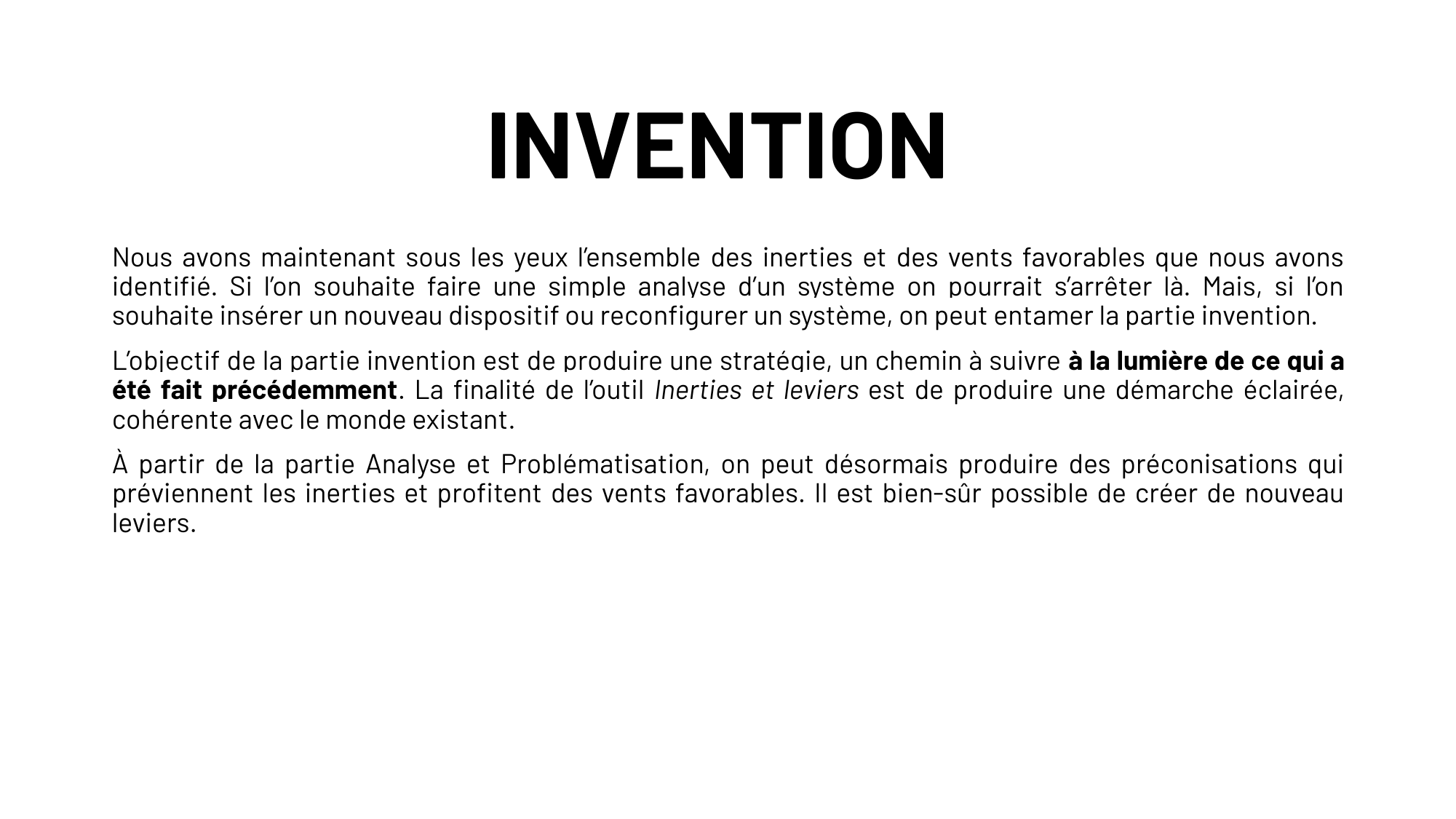

# INVENTION
Nous avons maintenant sous les yeux l’ensemble des inerties et des vents favorables que nous avons identifié. Si l’on souhaite faire une simple analyse d’un système on pourrait s’arrêter là. Mais, si l’on souhaite insérer un nouveau dispositif ou reconfigurer un système, on peut entamer la partie invention.
L’objectif de la partie invention est de produire une stratégie, un chemin à suivre à la lumière de ce qui a été fait précédemment. La finalité de l’outil Inerties et leviers est de produire une démarche éclairée, cohérente avec le monde existant.
À partir de la partie Analyse et Problématisation, on peut désormais produire des préconisations qui préviennent les inerties et profitent des vents favorables. Il est bien-sûr possible de créer de nouveau leviers.